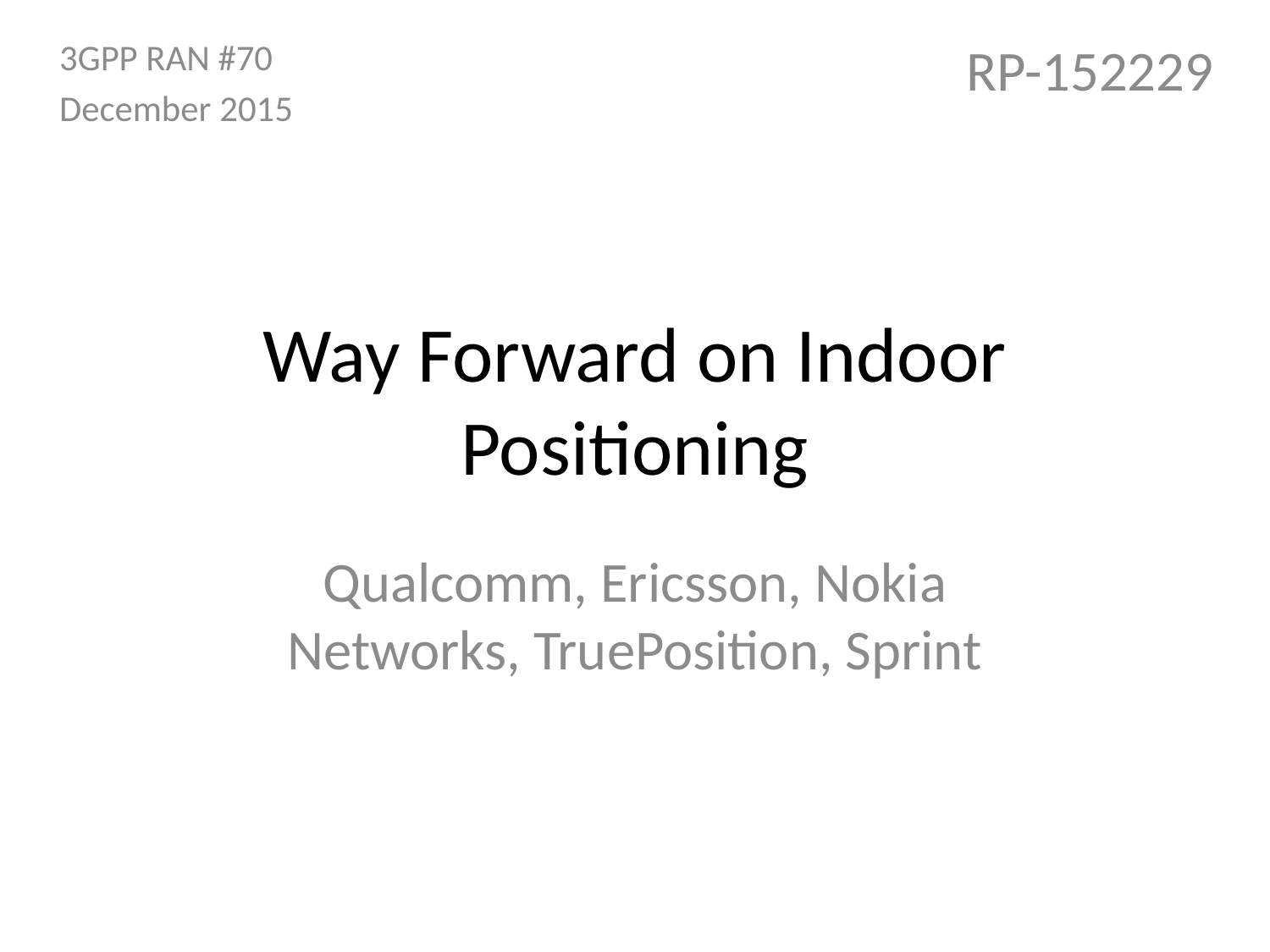

3GPP RAN #70
December 2015
RP-152229
# Way Forward on Indoor Positioning
Qualcomm, Ericsson, Nokia Networks, TruePosition, Sprint